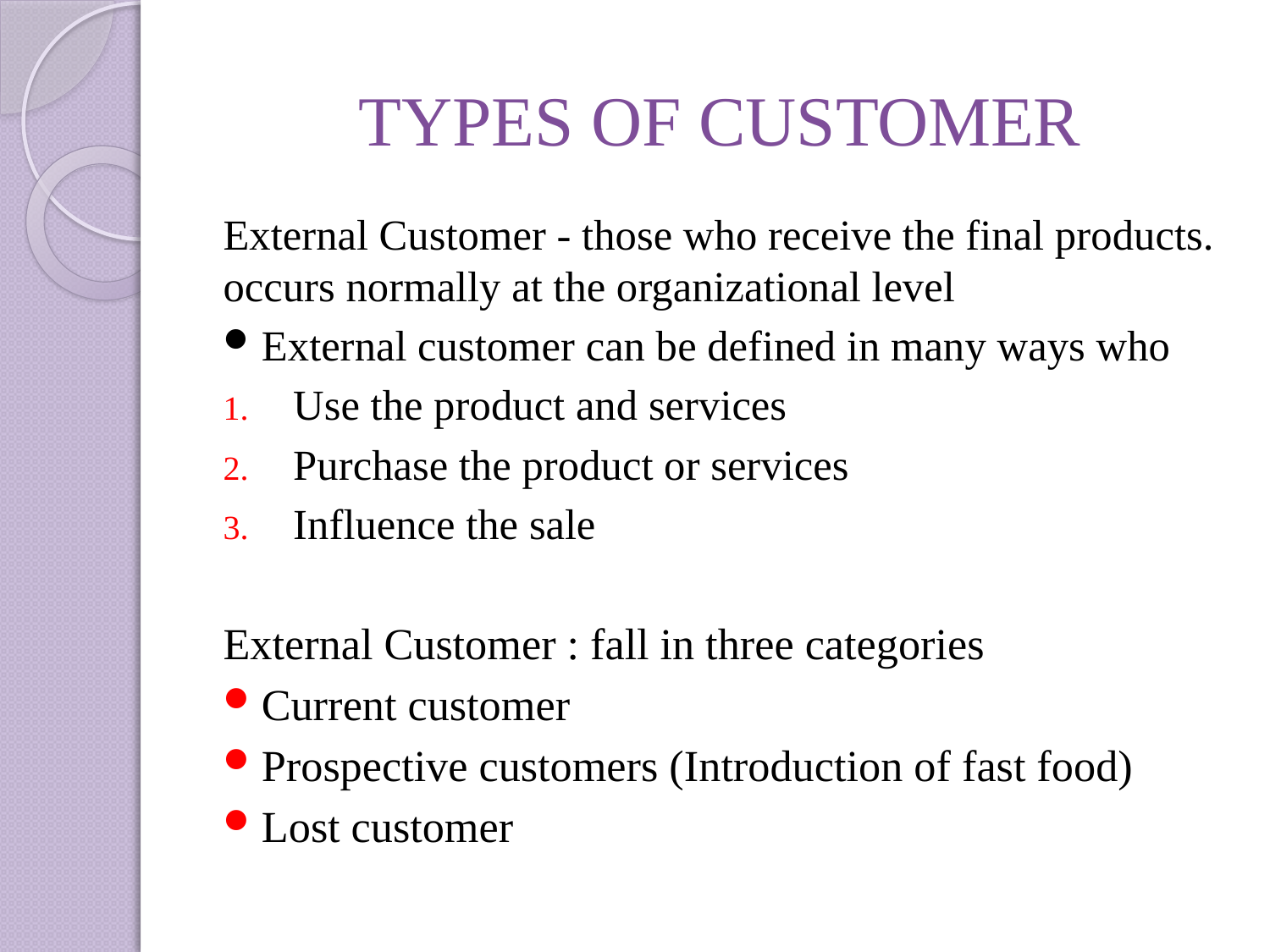

# TYPES OF CUSTOMER
External Customer - those who receive the final products. occurs normally at the organizational level
External customer can be defined in many ways who
Use the product and services
Purchase the product or services
Influence the sale

External Customer : fall in three categories
Current customer
Prospective customers (Introduction of fast food)
Lost customer